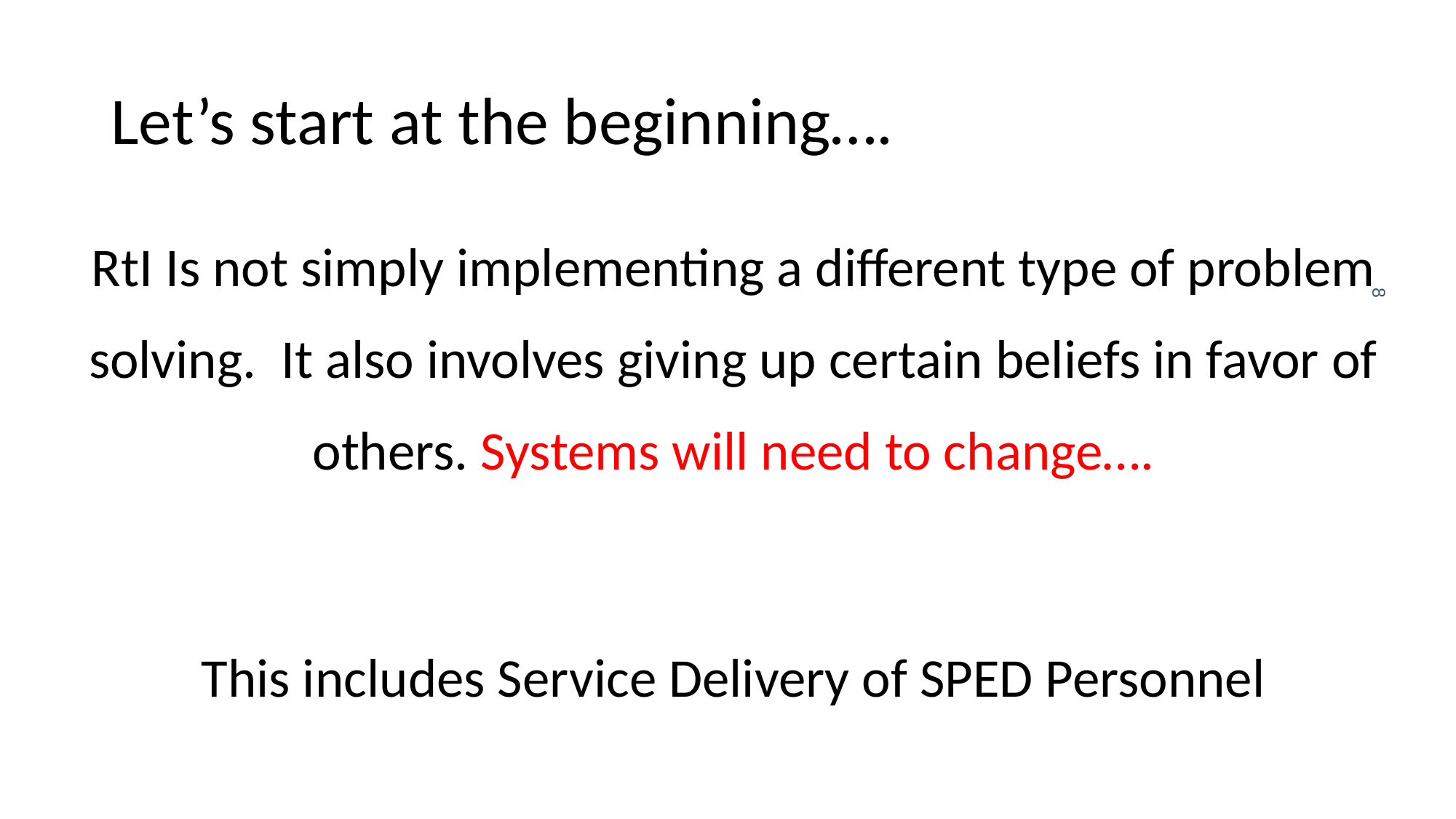

# Let’s start at the beginning….
RtI Is not simply implementing a different type of problem solving.  It also involves giving up certain beliefs in favor of others. Systems will need to change….

This includes Service Delivery of SPED Personnel
8